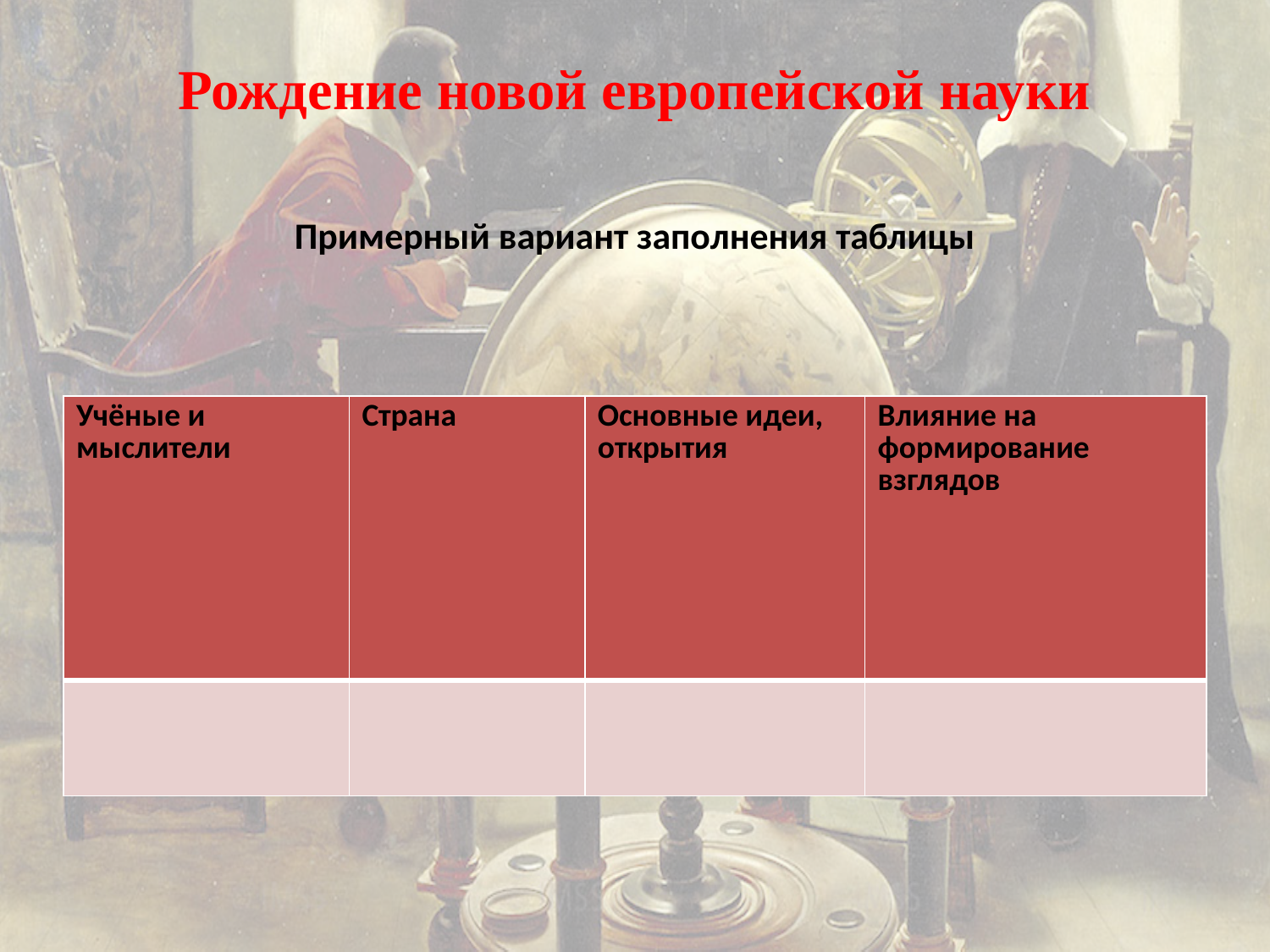

# Рождение новой европейской науки
Примерный вариант заполнения таблицы

| Учёные и мыслители | Страна | Основные идеи, открытия | Влияние на формирование взглядов |
| --- | --- | --- | --- |
|  |  |  |  |